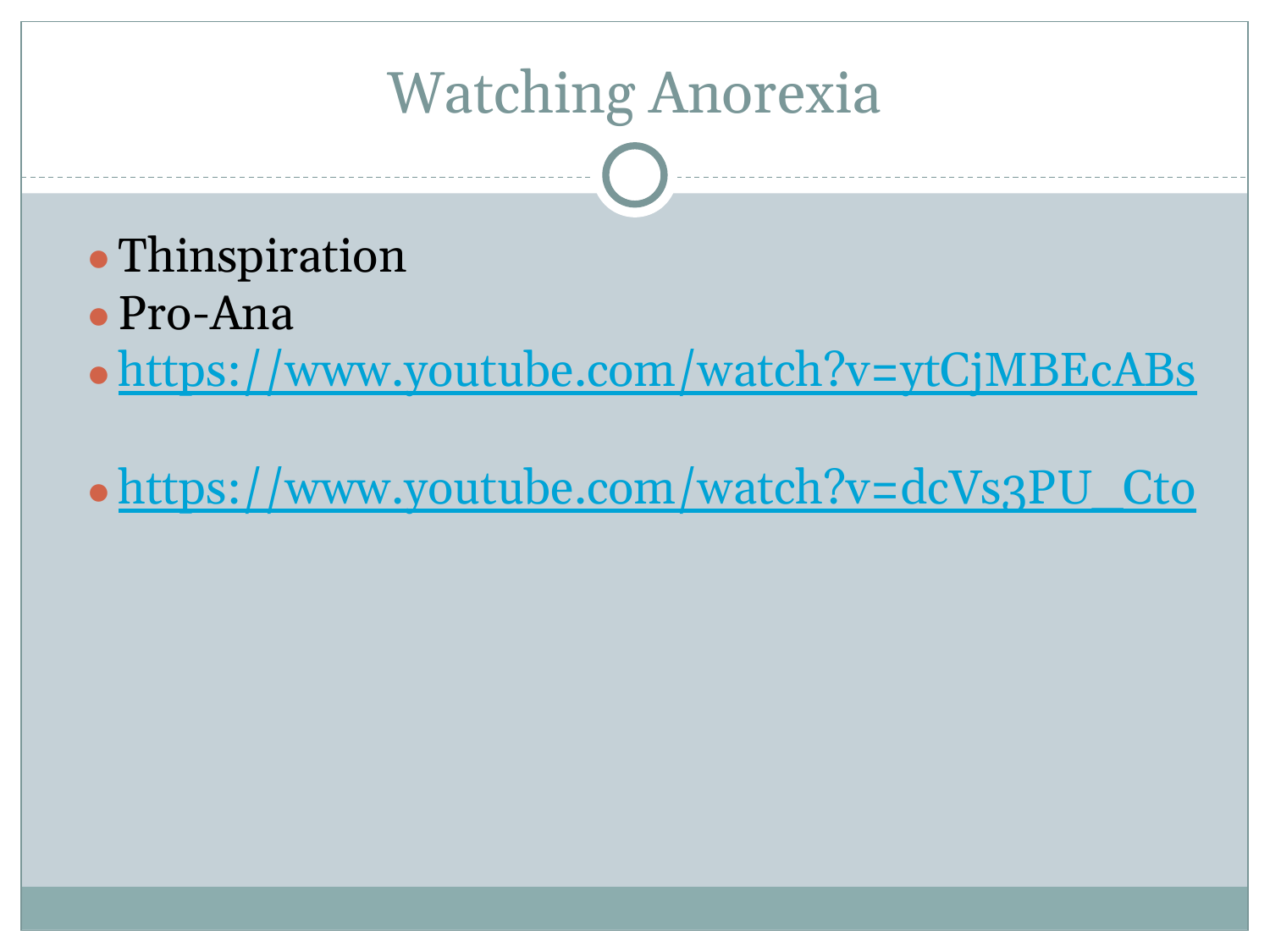

# Watching Anorexia
Thinspiration
Pro-Ana
https://www.youtube.com/watch?v=ytCjMBEcABs

https://www.youtube.com/watch?v=dcVs3PU_Cto